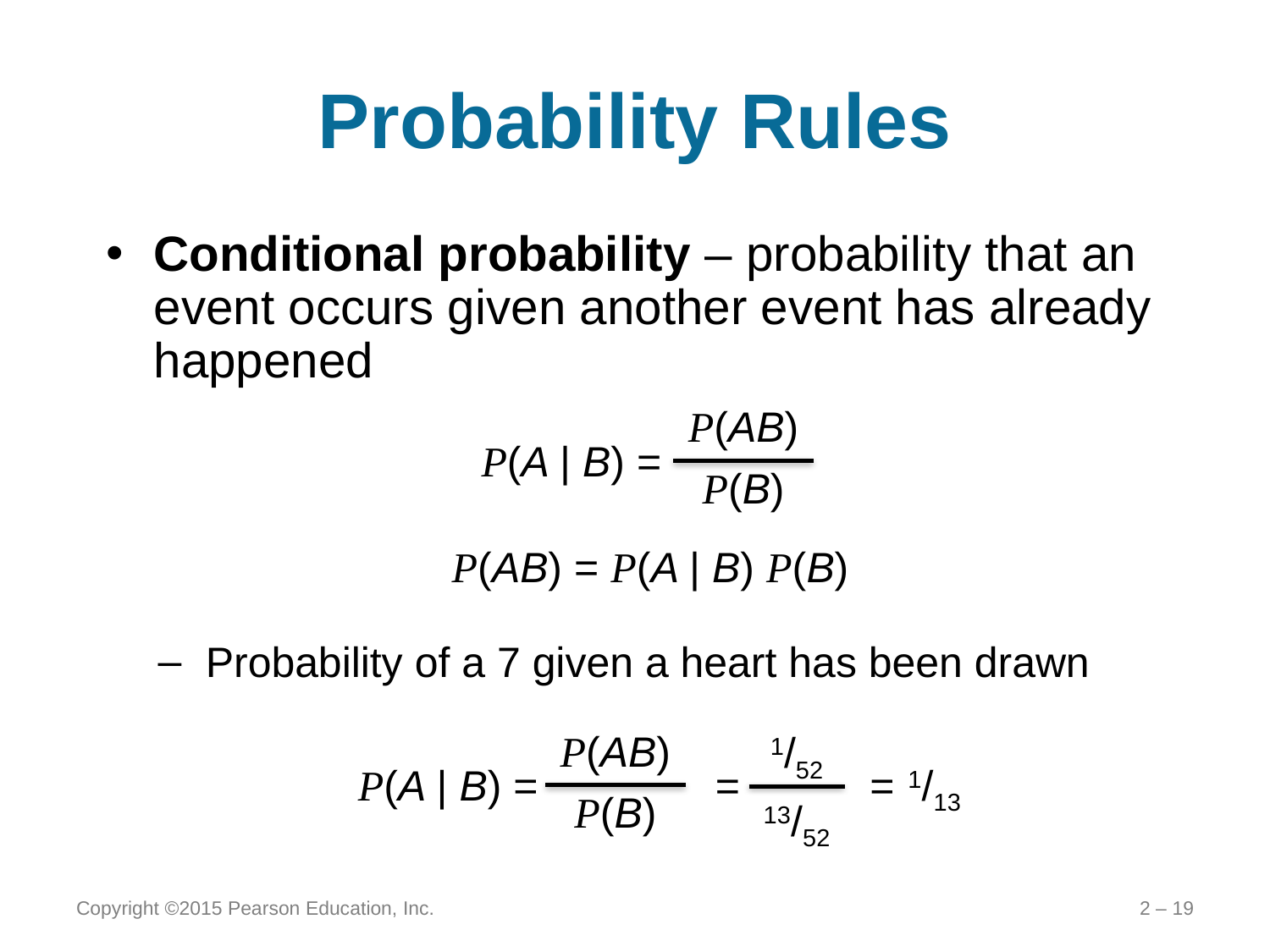

# Probability Rules
Conditional probability – probability that an event occurs given another event has already happened
P(AB)
P(B)
P(A | B) =
P(AB) = P(A | B) P(B)
Probability of a 7 given a heart has been drawn
P(AB)
P(B)
1/52
13/52
P(A | B) =               =           = 1/13
Copyright ©2015 Pearson Education, Inc.
2 – 19